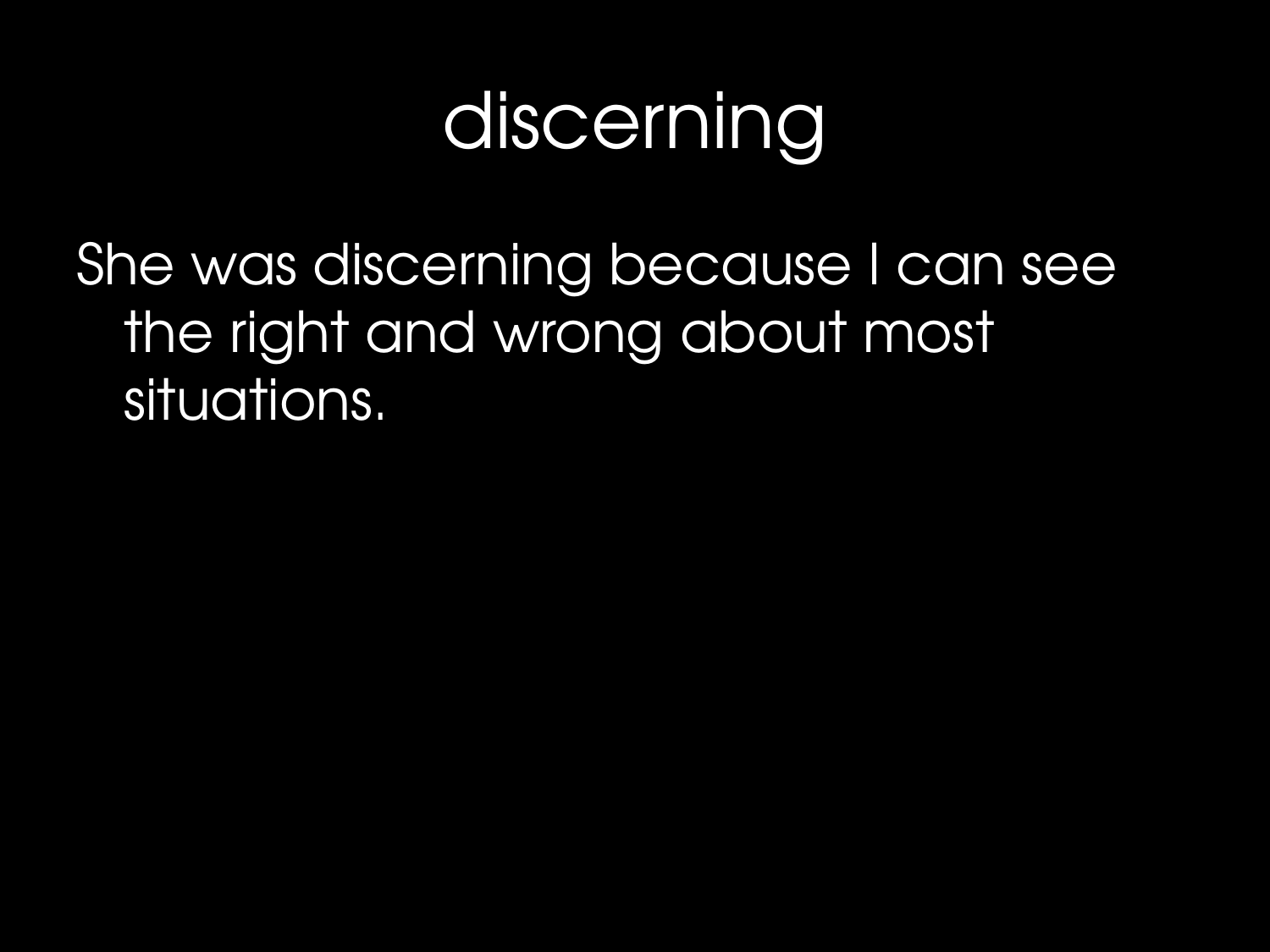

# discerning
She was discerning because I can see the right and wrong about most situations.